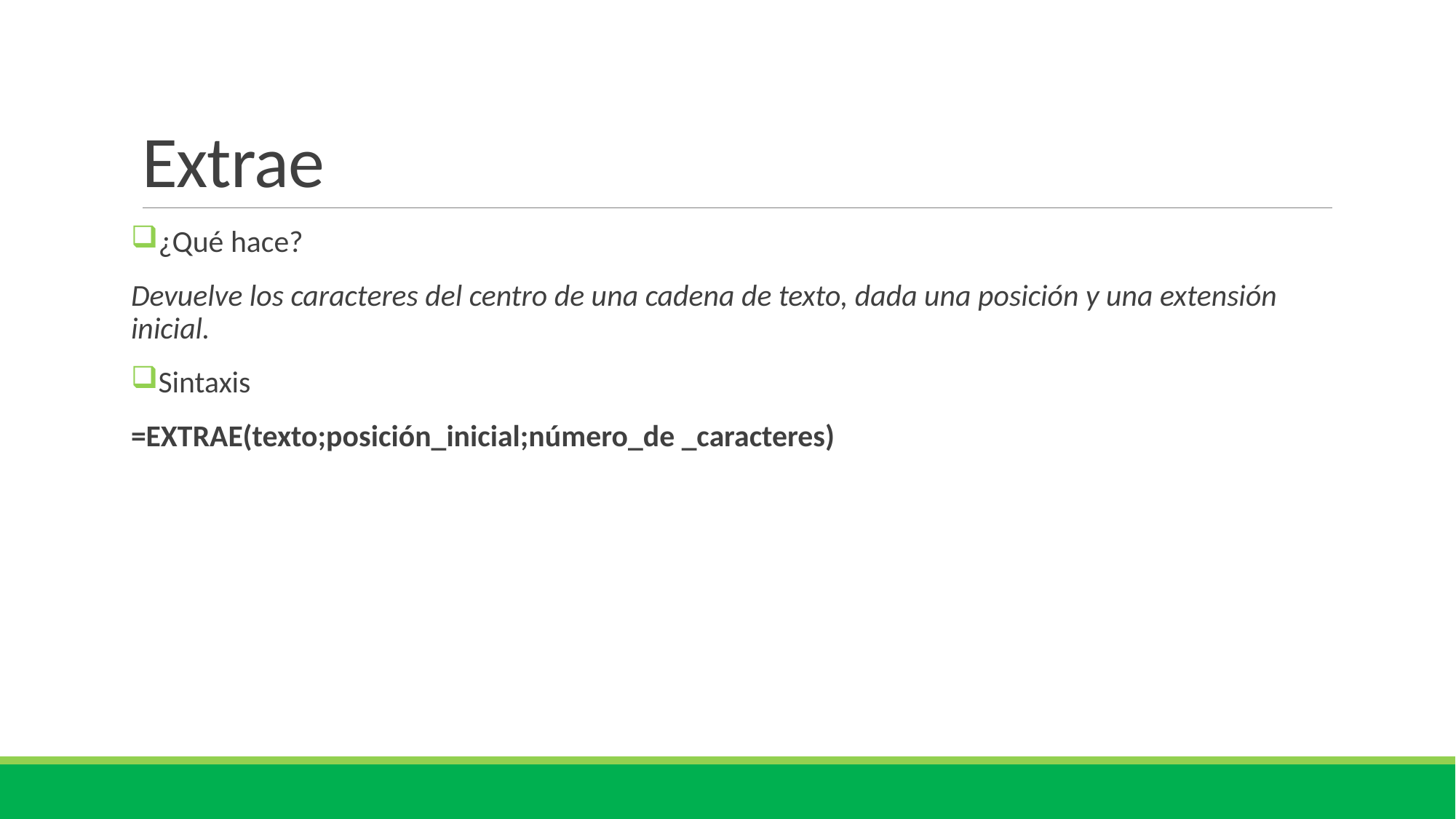

# Extrae
¿Qué hace?
Devuelve los caracteres del centro de una cadena de texto, dada una posición y una extensión inicial.
Sintaxis
=EXTRAE(texto;posición_inicial;número_de _caracteres)